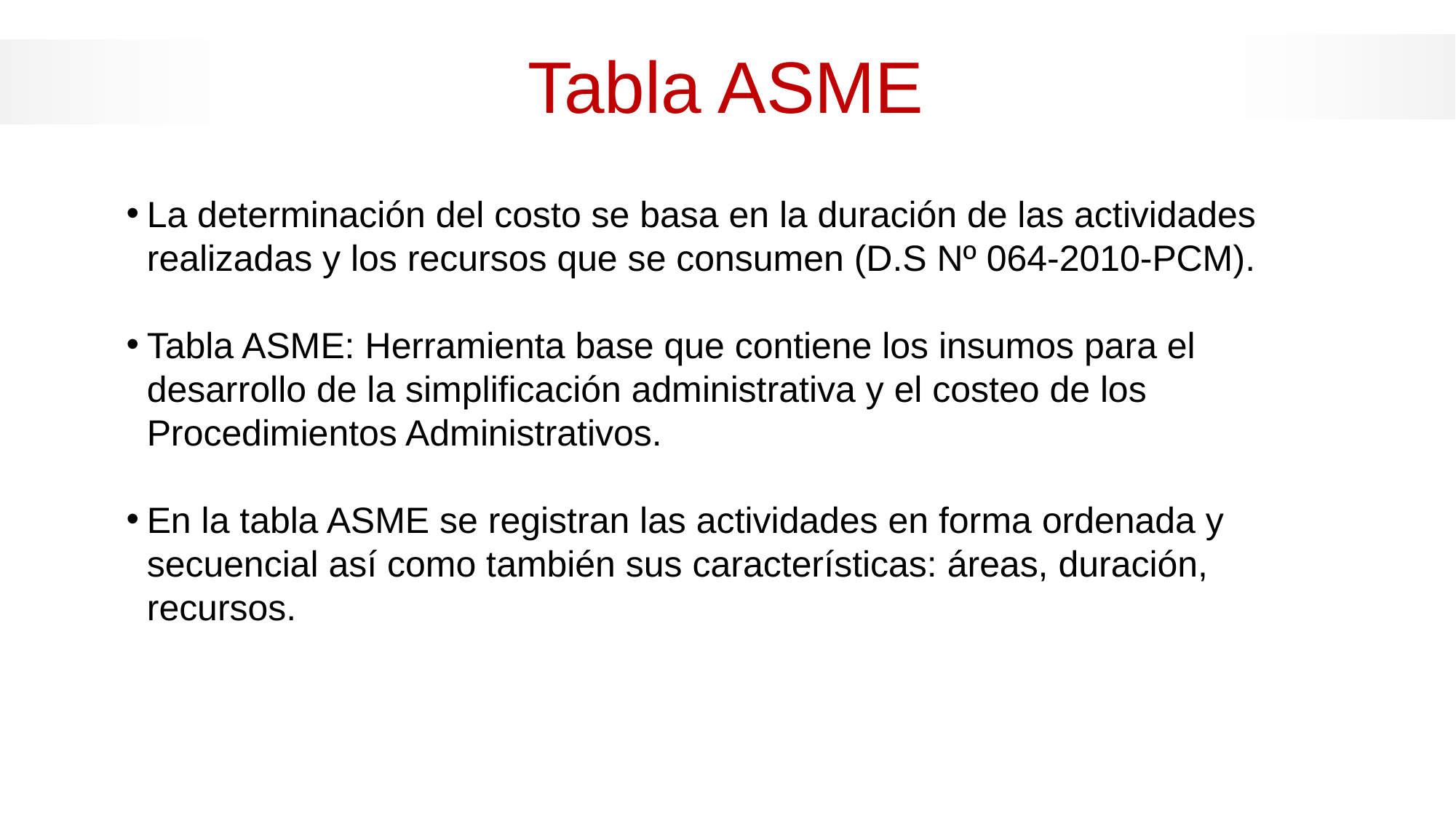

Tabla ASME

La determinación del costo se basa en la duración de las actividades realizadas y los recursos que se consumen (D.S Nº 064-2010-PCM).

Tabla ASME: Herramienta base que contiene los insumos para el desarrollo de la simplificación administrativa y el costeo de los Procedimientos Administrativos.

En la tabla ASME se registran las actividades en forma ordenada y secuencial así como también sus características: áreas, duración, recursos.